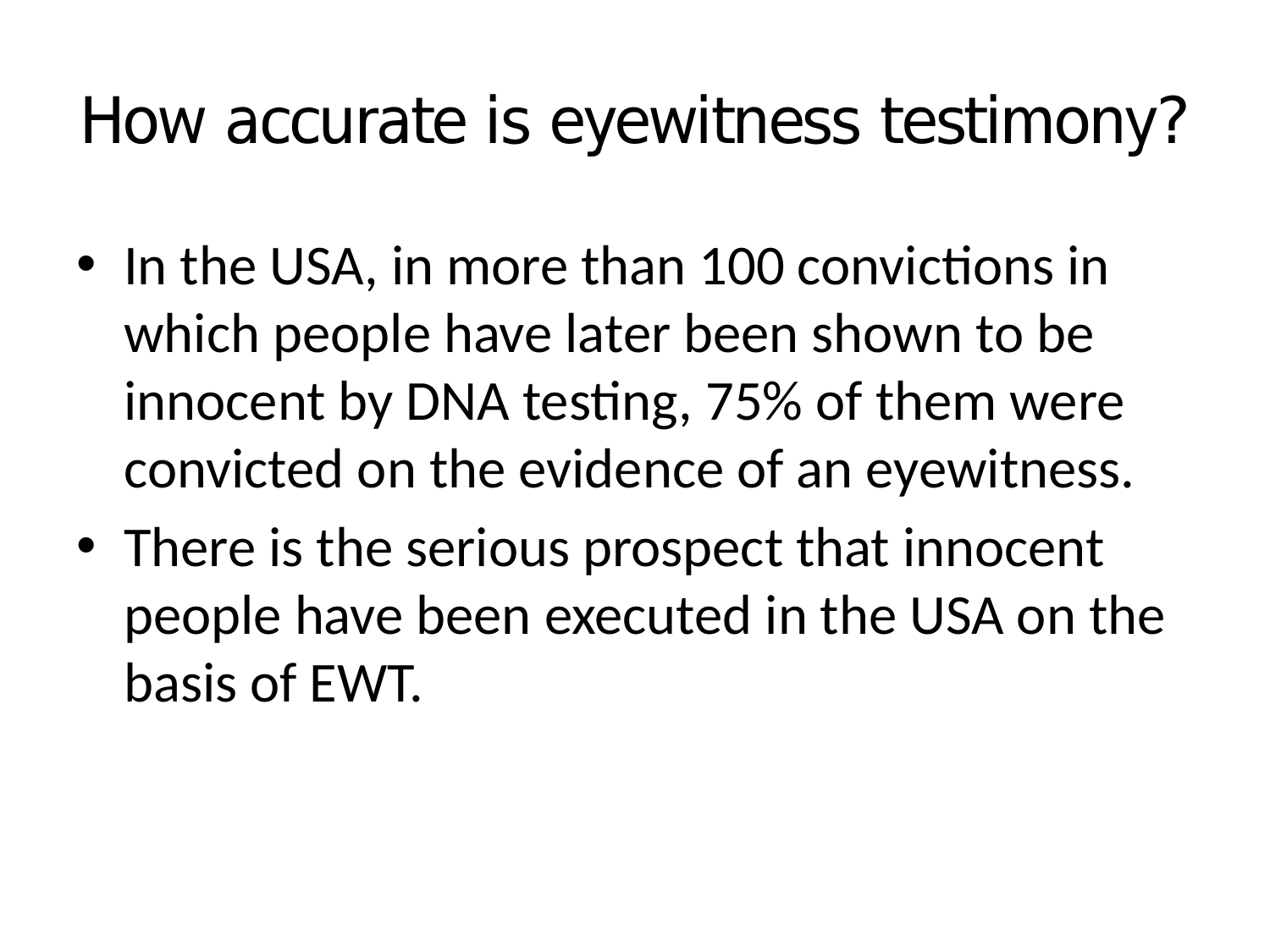

# How accurate is eyewitness testimony?
In the USA, in more than 100 convictions in which people have later been shown to be innocent by DNA testing, 75% of them were convicted on the evidence of an eyewitness.
There is the serious prospect that innocent people have been executed in the USA on the basis of EWT.